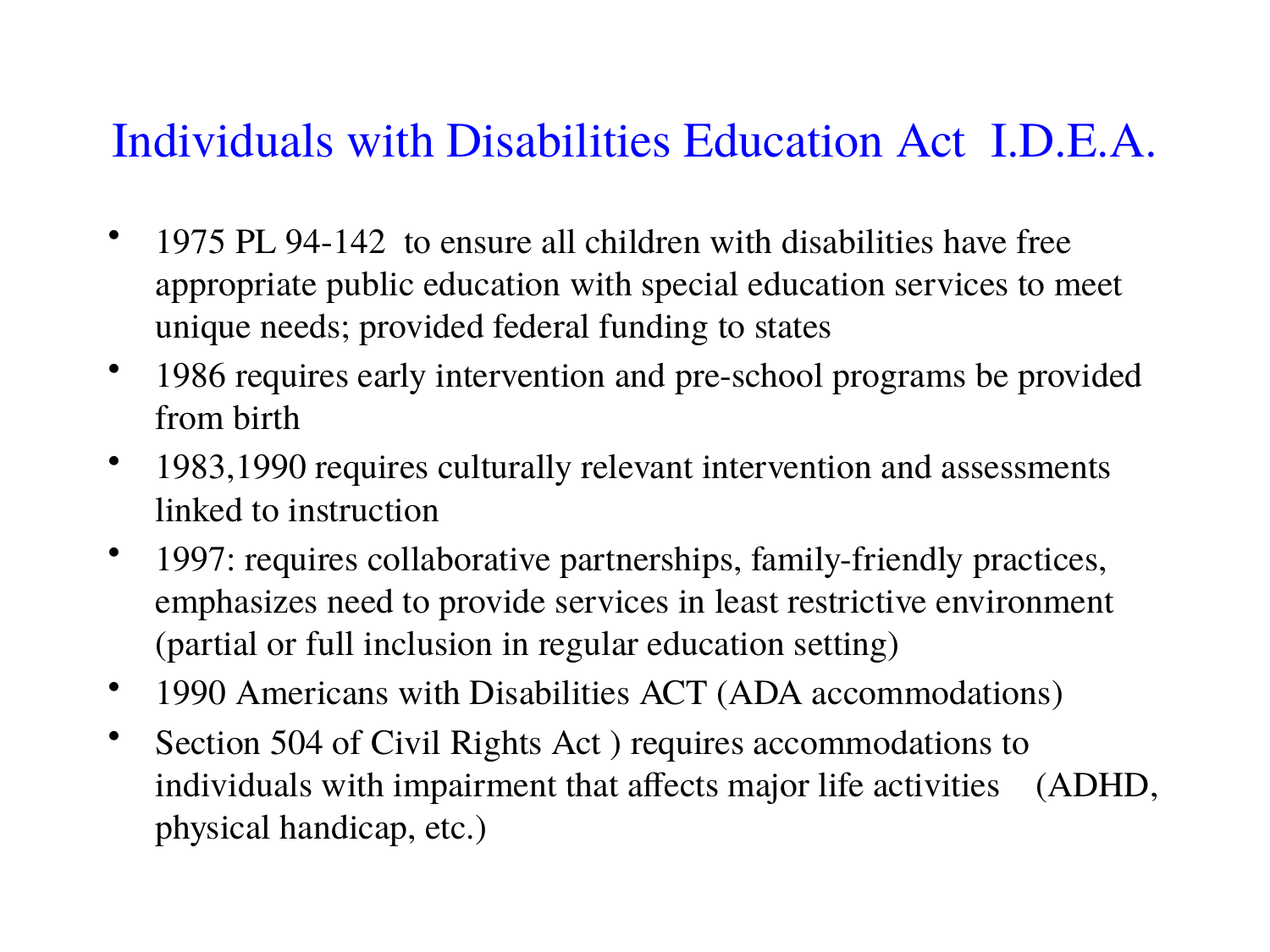

# Individuals with Disabilities Education Act  I.D.E.A.
1975 PL 94-142  to ensure all children with disabilities have free appropriate public education with special education services to meet unique needs; provided federal funding to states
1986 requires early intervention and pre-school programs be provided from birth
1983,1990 requires culturally relevant intervention and assessments linked to instruction
1997: requires collaborative partnerships, family-friendly practices, emphasizes need to provide services in least restrictive environment (partial or full inclusion in regular education setting)
1990 Americans with Disabilities ACT (ADA accommodations)
Section 504 of Civil Rights Act ) requires accommodations to individuals with impairment that affects major life activities    (ADHD, physical handicap, etc.)